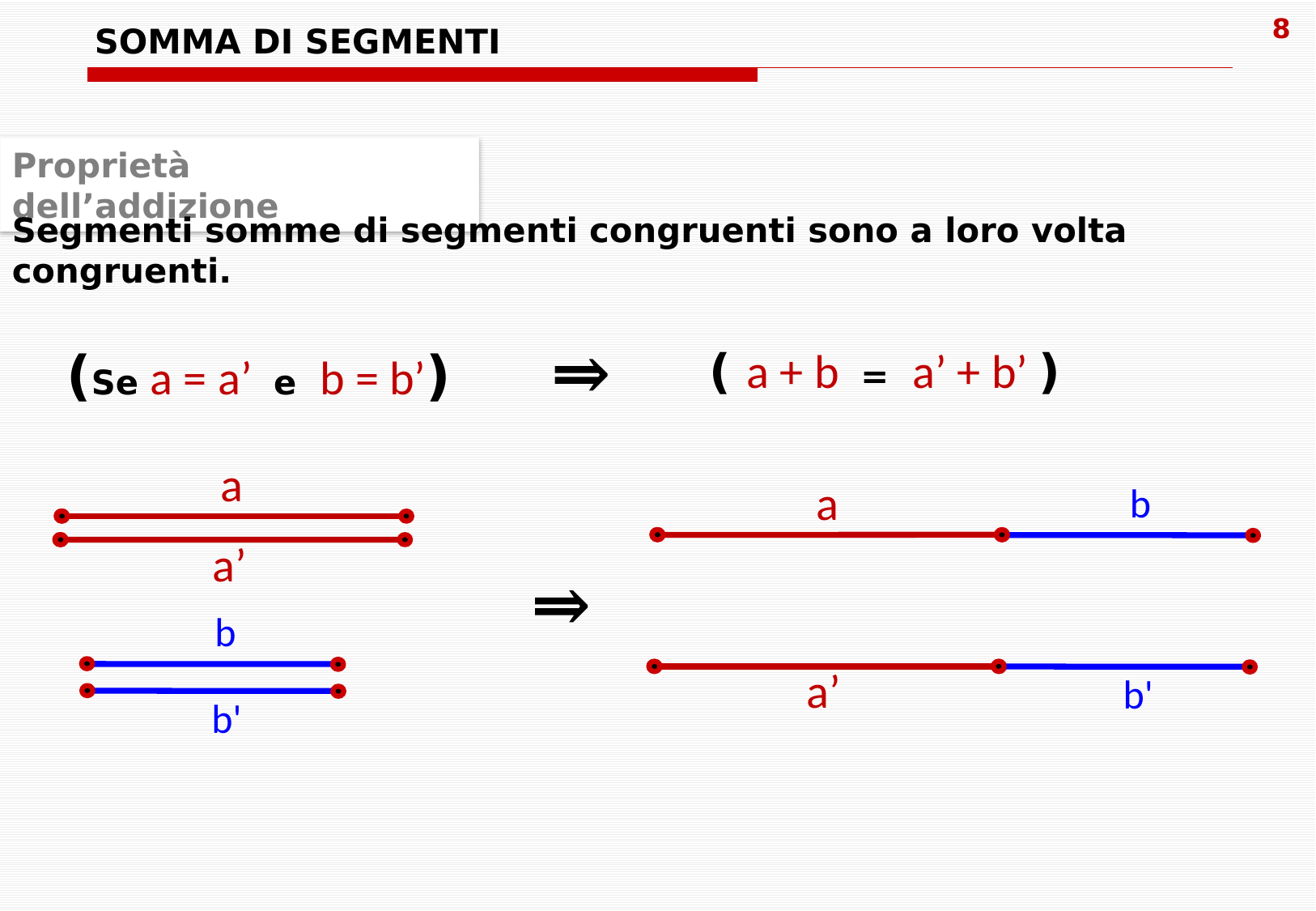

SOMMA DI SEGMENTI
Proprietà dell’addizione
Segmenti somme di segmenti congruenti sono a loro volta congruenti.
⇒
(Se a = a’  e  b = b’)
( a + b  =  a’ + b’ )
a

a

b

a’

⇒
b

b'

b'
a’